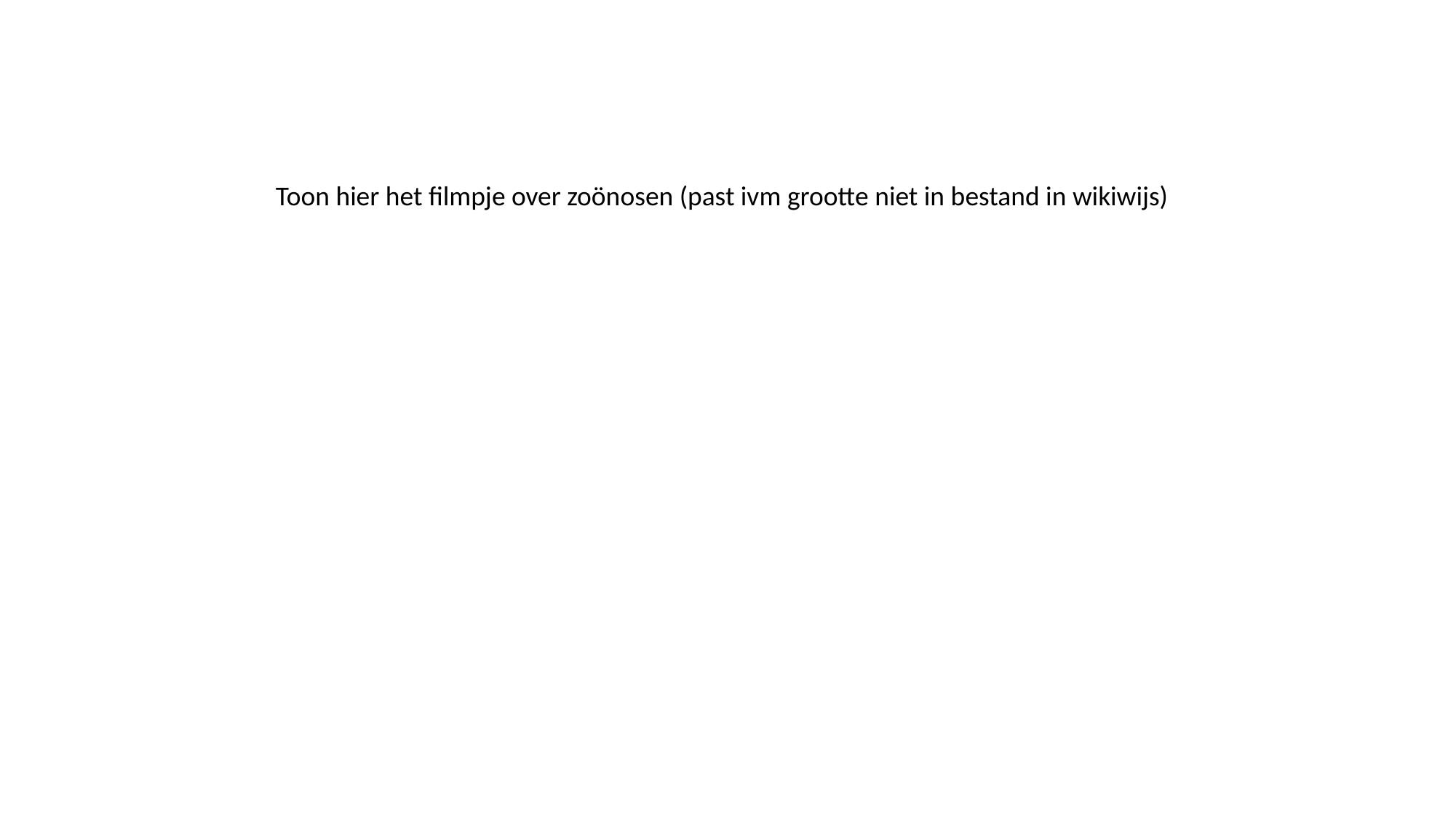

Toon hier het filmpje over zoönosen (past ivm grootte niet in bestand in wikiwijs)